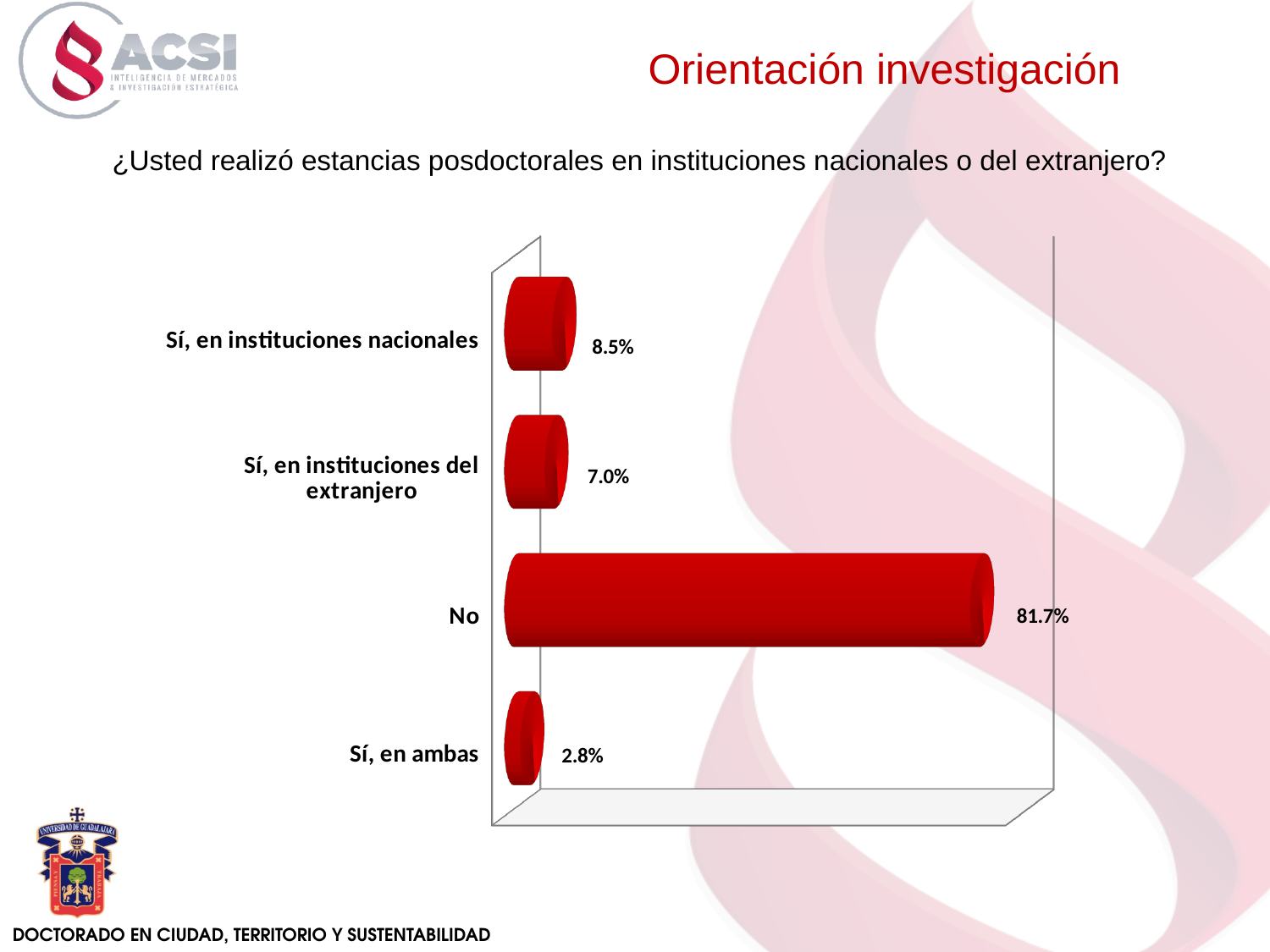

Orientación investigación
¿Usted realizó estancias posdoctorales en instituciones nacionales o del extranjero?

[unsupported chart]